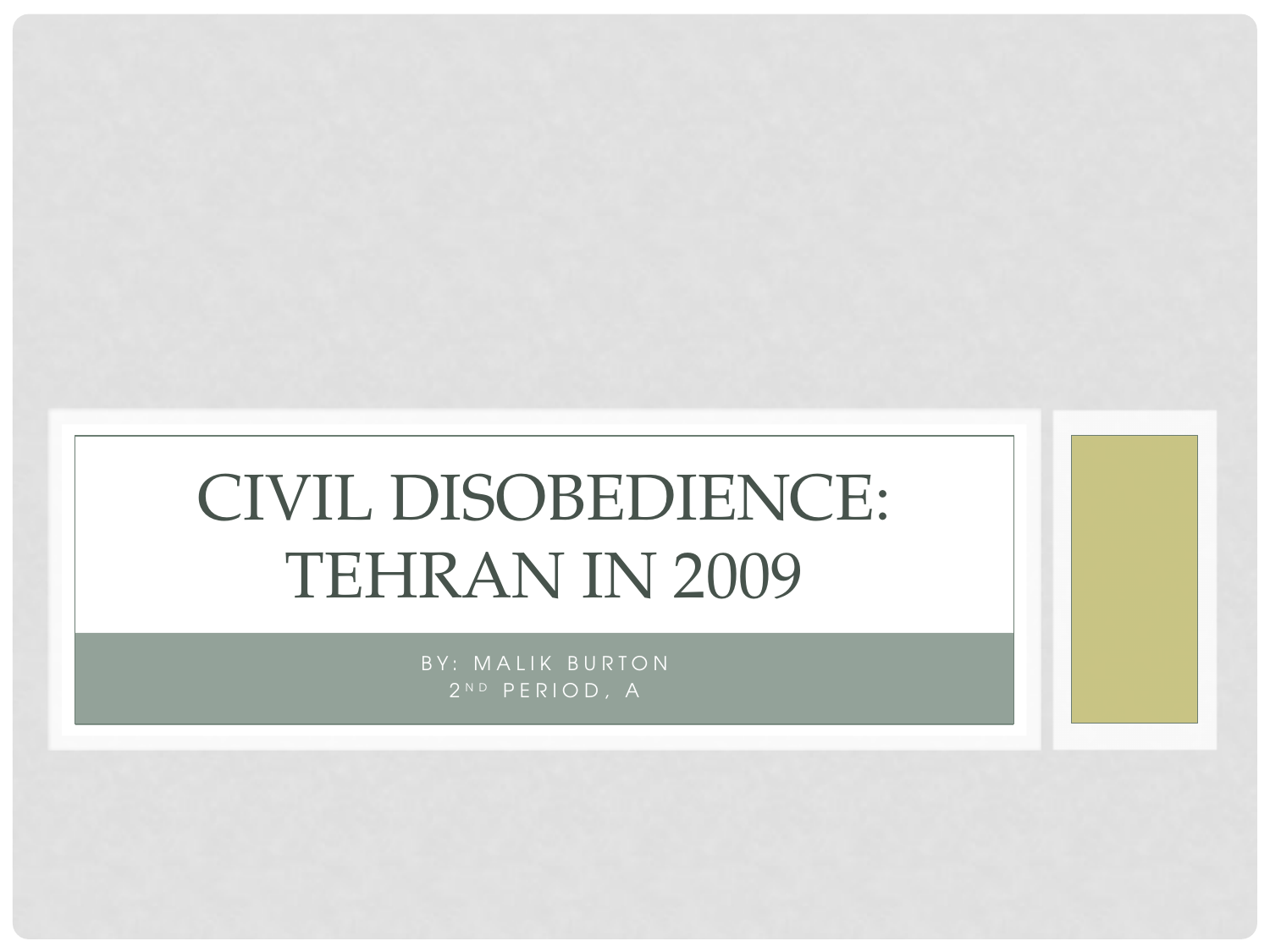

# Civil Disobedience: Tehran in 2009
By: Malik Burton
2nd period, A